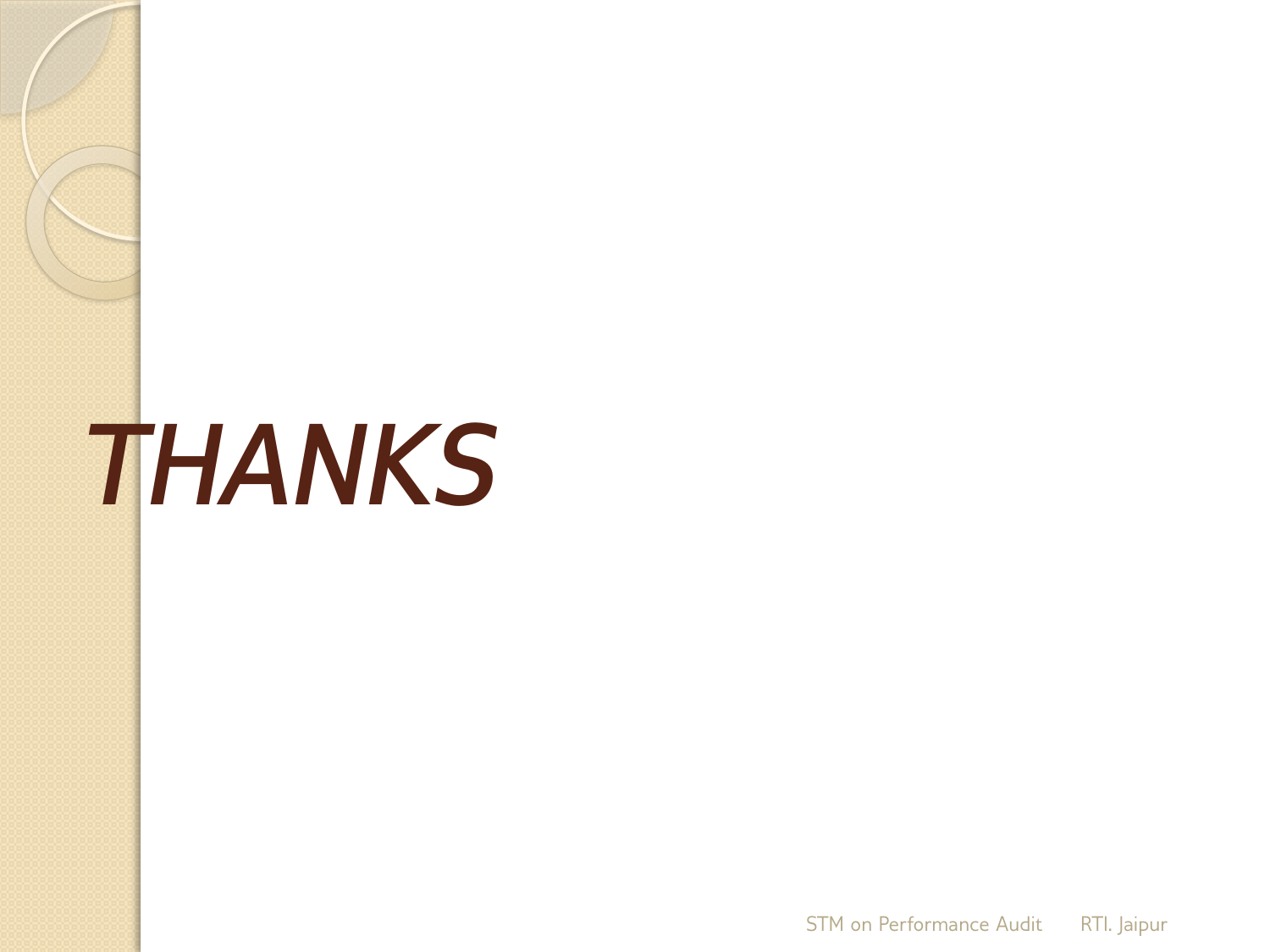

# THANKS
STM on Performance Audit      RTI. Jaipur